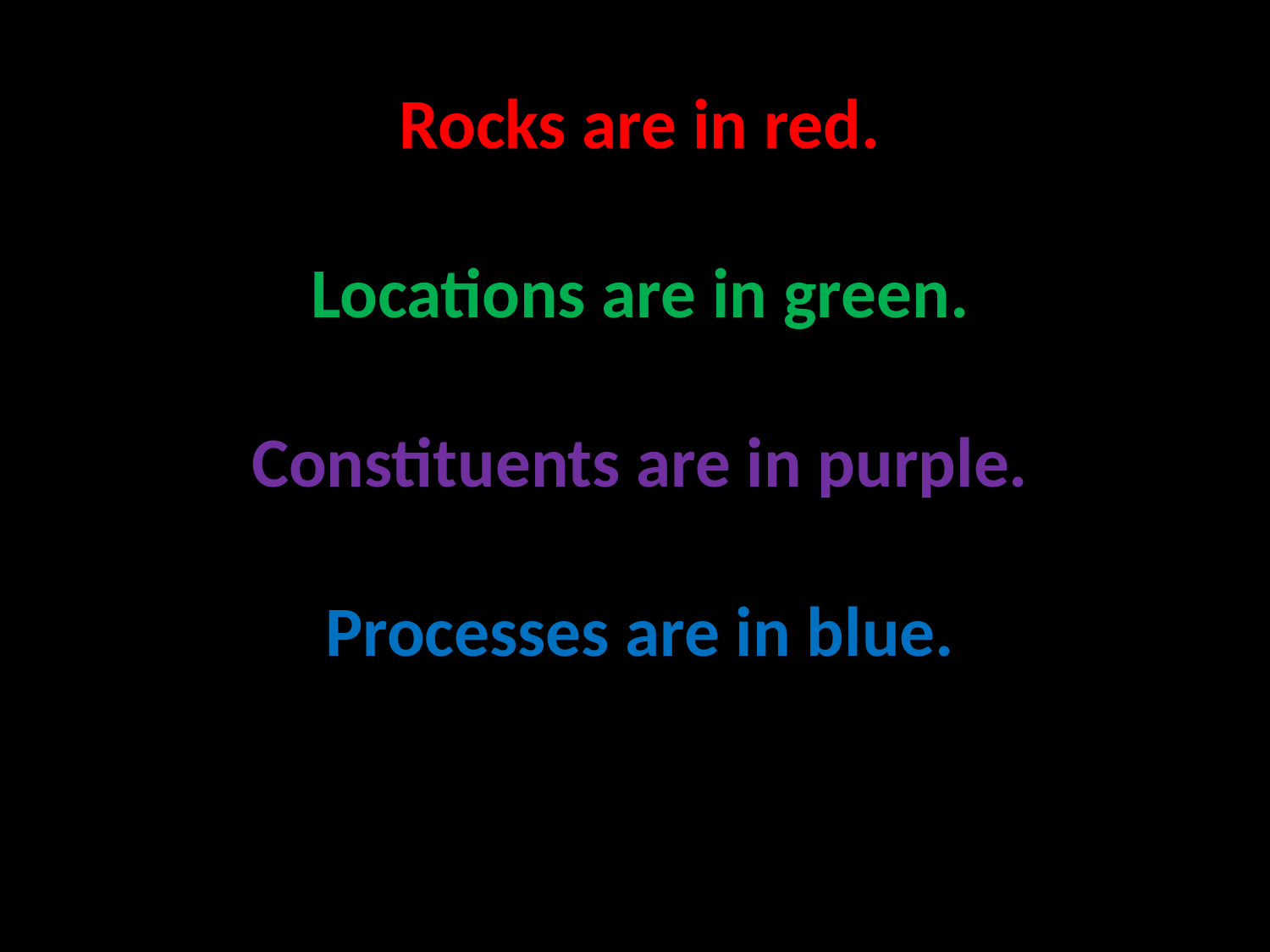

Rocks are in red.

Locations are in green.

Constituents are in purple.

Processes are in blue.